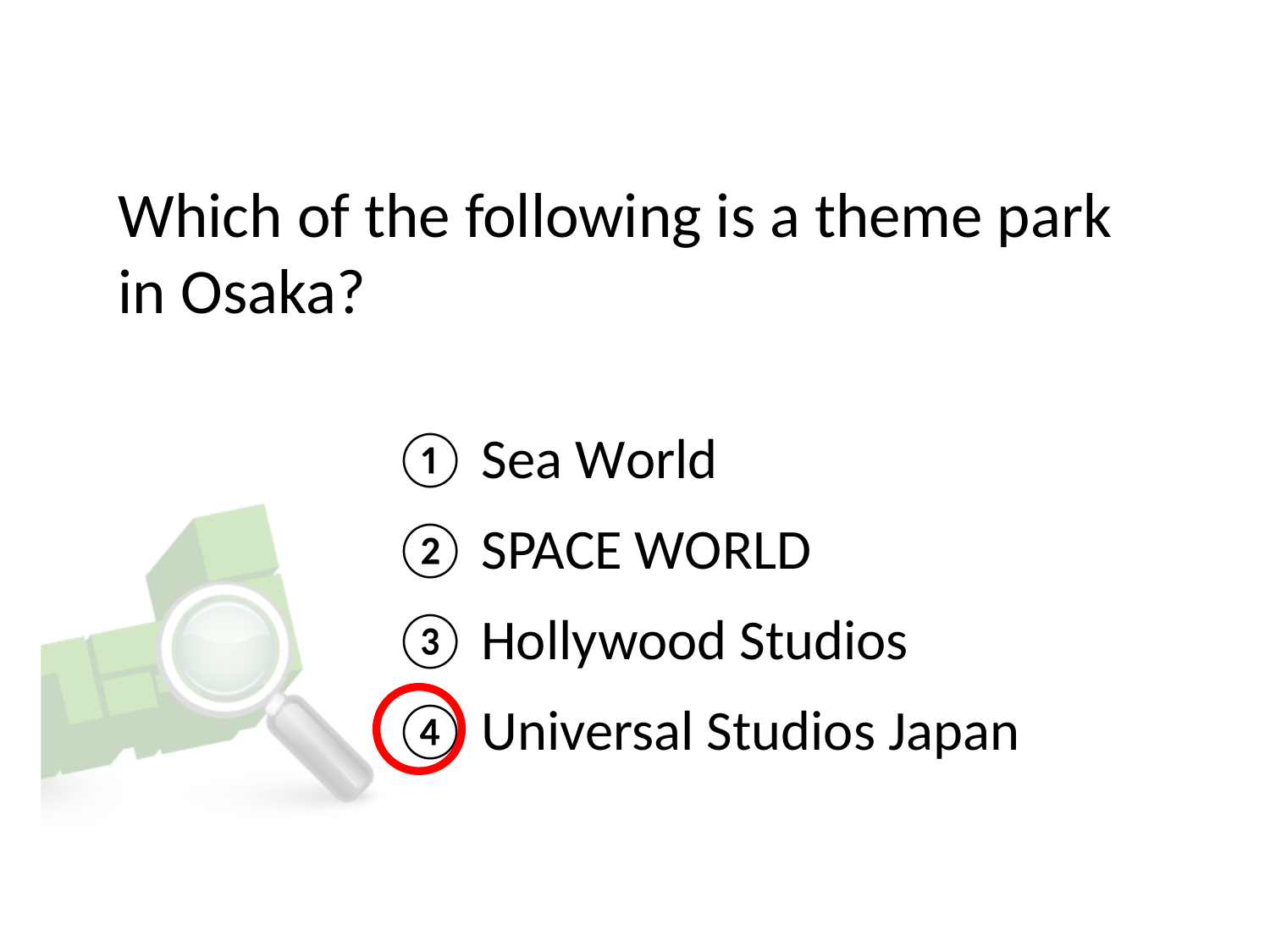

# Which of the following is a theme park in Osaka?
① Sea World
② SPACE WORLD
③ Hollywood Studios
④ Universal Studios Japan